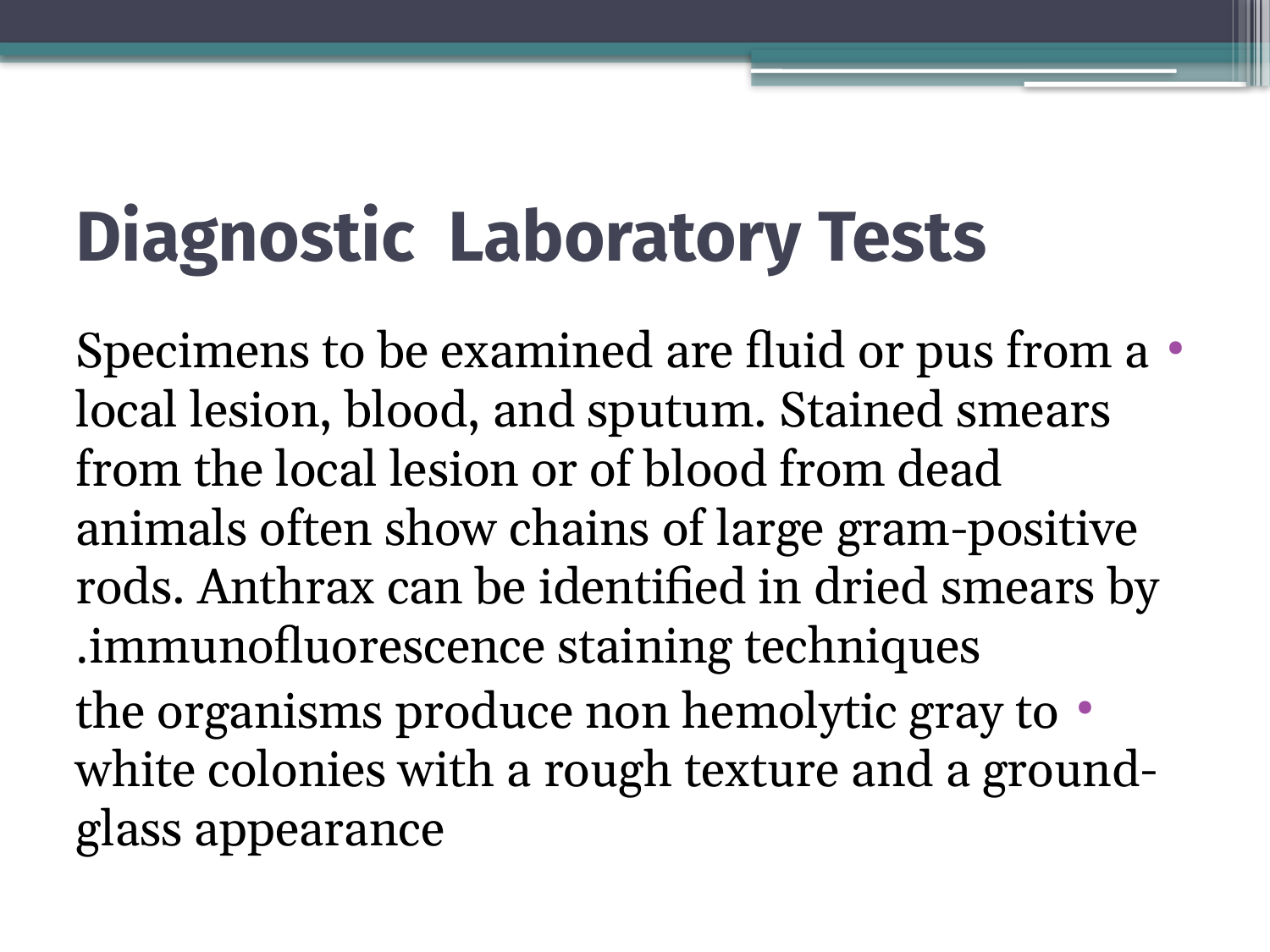

# Diagnostic  Laboratory Tests
Specimens to be examined are fluid or pus from a local lesion, blood, and sputum. Stained smears from the local lesion or of blood from dead animals often show chains of large gram-positive rods. Anthrax can be identified in dried smears by immunofluorescence staining techniques.
the organisms produce non hemolytic gray to white colonies with a rough texture and a ground-glass appearance